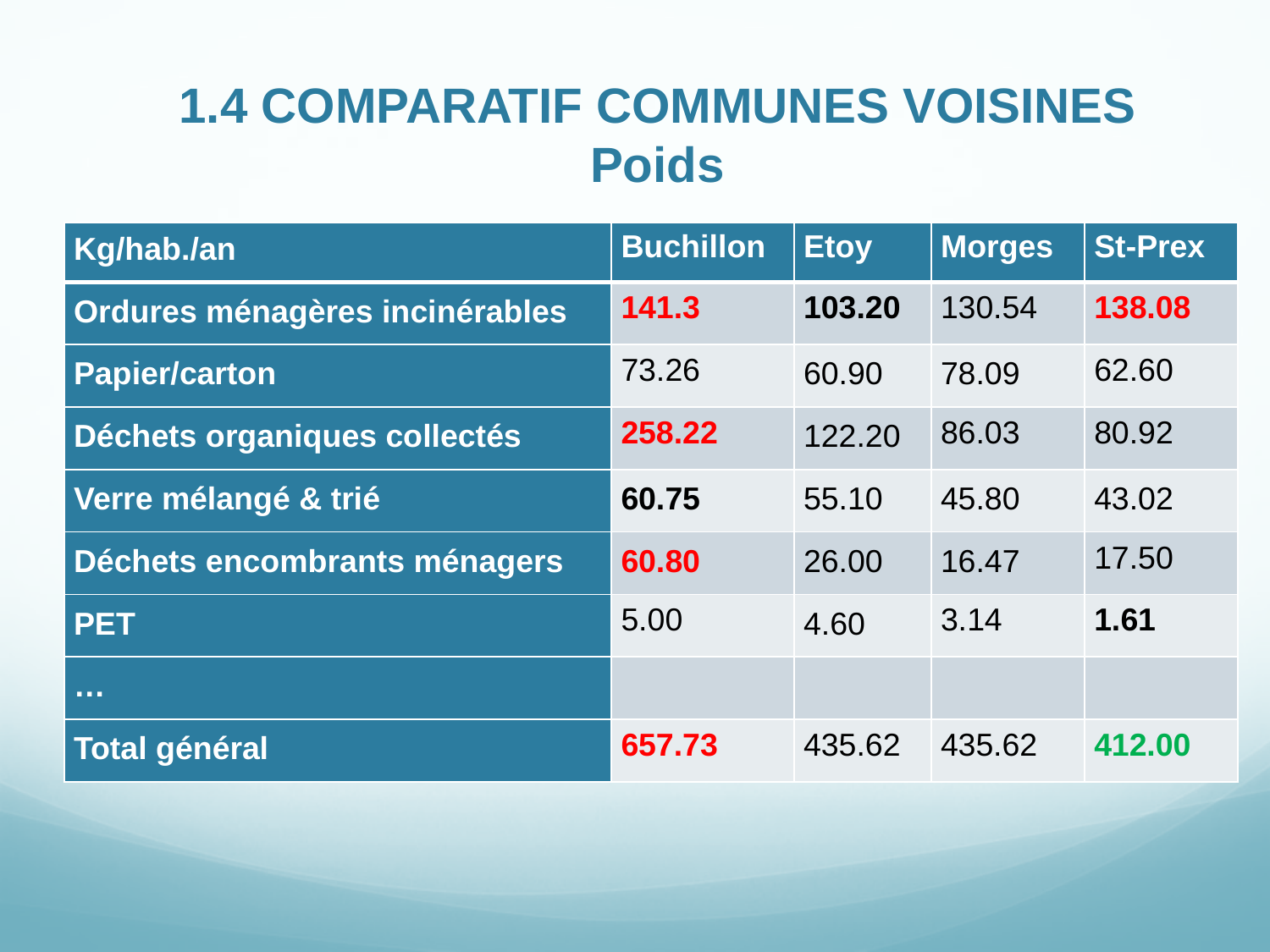

# 1.4 Comparatif communes voisines Poids
| Kg/hab./an | Buchillon | Etoy | Morges | St-Prex |
| --- | --- | --- | --- | --- |
| Ordures ménagères incinérables | 141.3 | 103.20 | 130.54 | 138.08 |
| Papier/carton | 73.26 | 60.90 | 78.09 | 62.60 |
| Déchets organiques collectés | 258.22 | 122.20 | 86.03 | 80.92 |
| Verre mélangé & trié | 60.75 | 55.10 | 45.80 | 43.02 |
| Déchets encombrants ménagers | 60.80 | 26.00 | 16.47 | 17.50 |
| PET | 5.00 | 4.60 | 3.14 | 1.61 |
| … |  |  |  |  |
| Total général | 657.73 | 435.62 | 435.62 | 412.00 |